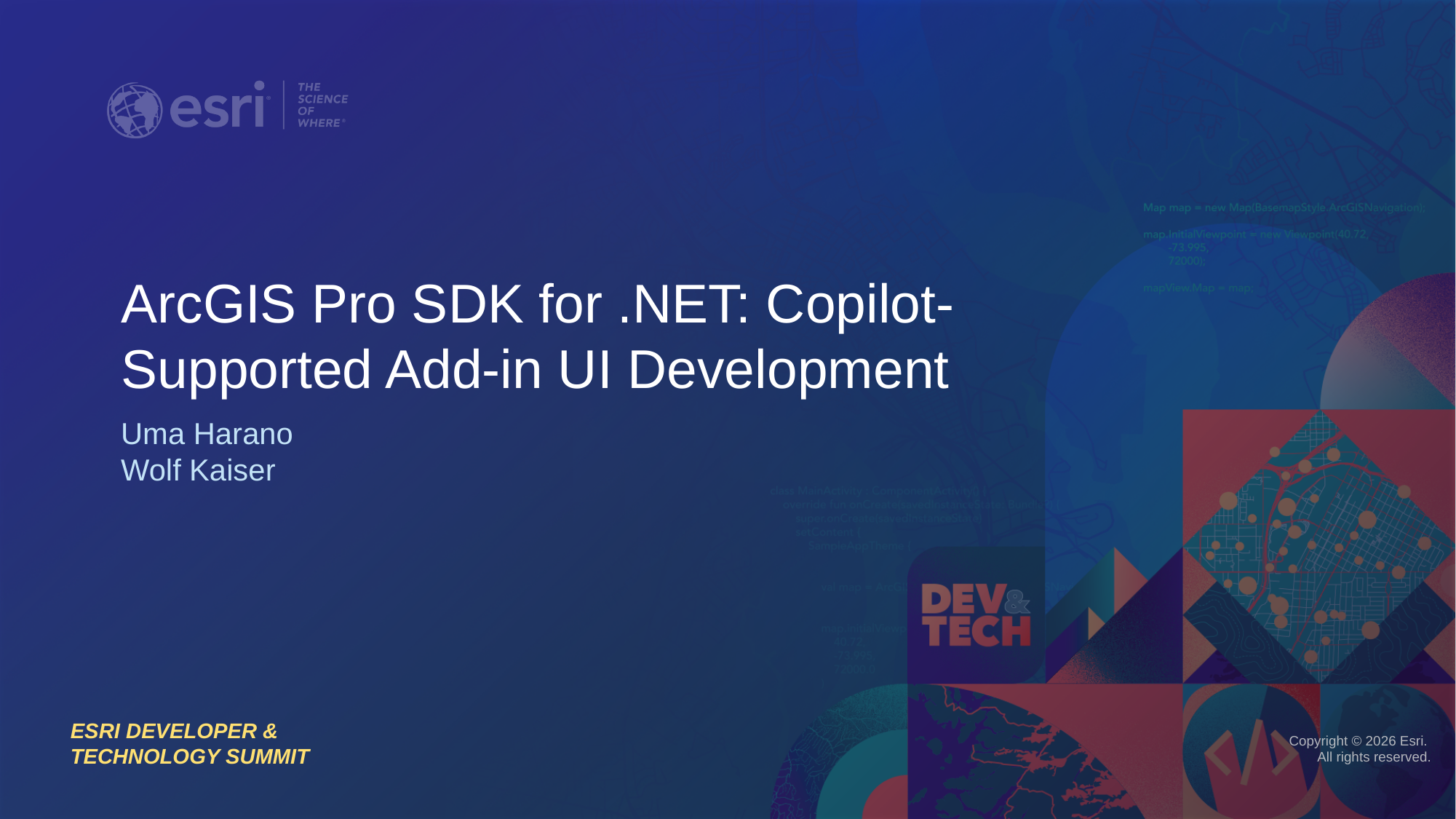

# ArcGIS Pro SDK for .NET: Copilot-Supported Add-in UI Development
Uma Harano
Wolf Kaiser